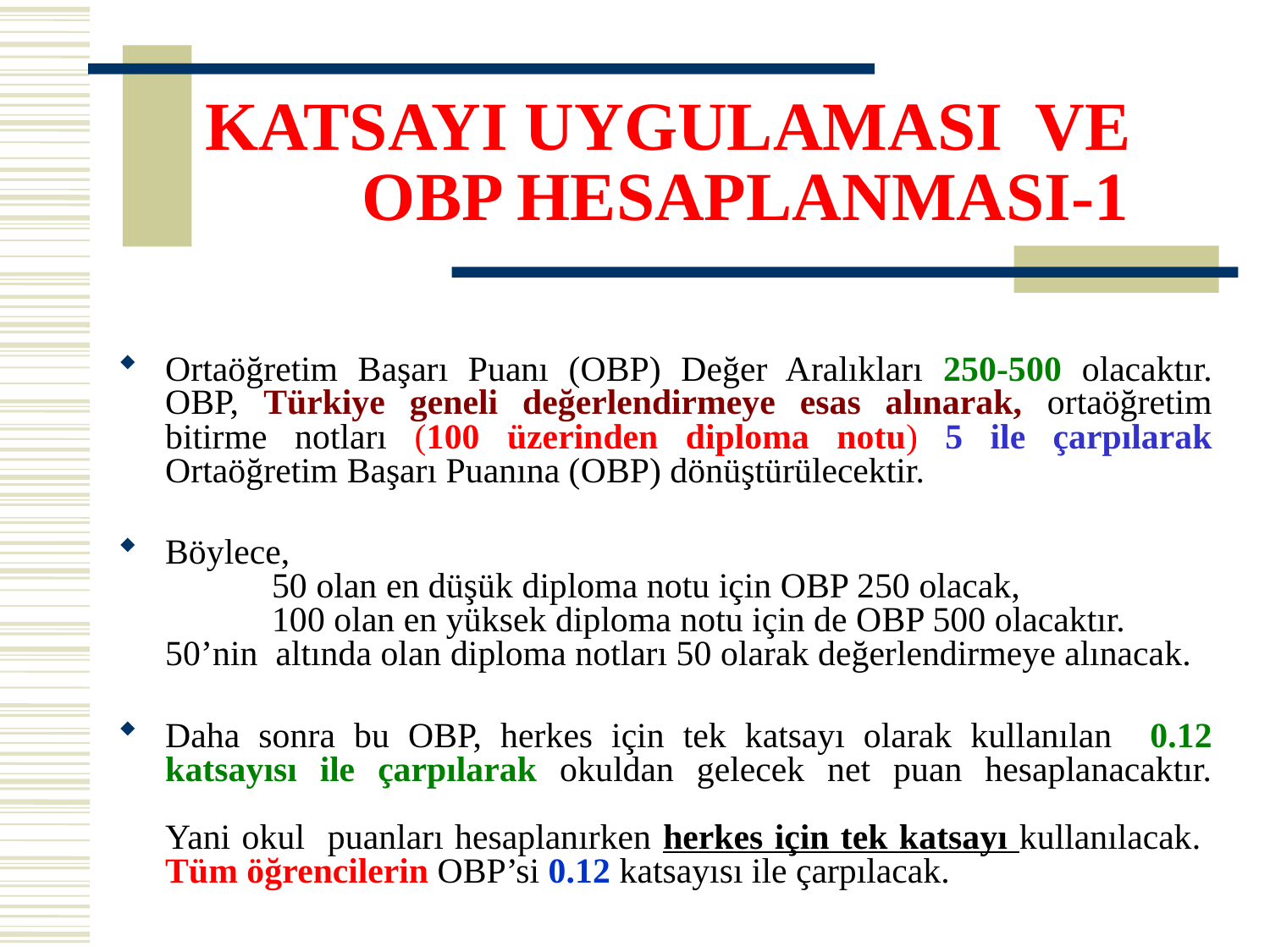

# KATSAYI UYGULAMASI  VE          OBP HESAPLANMASI-1
Ortaöğretim Başarı Puanı (OBP) Değer Aralıkları 250-500 olacaktır. OBP, Türkiye geneli değerlendirmeye esas alınarak, ortaöğretim bitirme notları (100 üzerinden diploma notu) 5 ile çarpılarak Ortaöğretim Başarı Puanına (OBP) dönüştürülecektir.

Böylece,
            50 olan en düşük diploma notu için OBP 250 olacak,
            100 olan en yüksek diploma notu için de OBP 500 olacaktır. 50’nin  altında olan diploma notları 50 olarak değerlendirmeye alınacak.

Daha sonra bu OBP, herkes için tek katsayı olarak kullanılan  0.12 katsayısı ile çarpılarak okuldan gelecek net puan hesaplanacaktır.
Yani okul  puanları hesaplanırken herkes için tek katsayı kullanılacak.  Tüm öğrencilerin OBP’si 0.12 katsayısı ile çarpılacak.